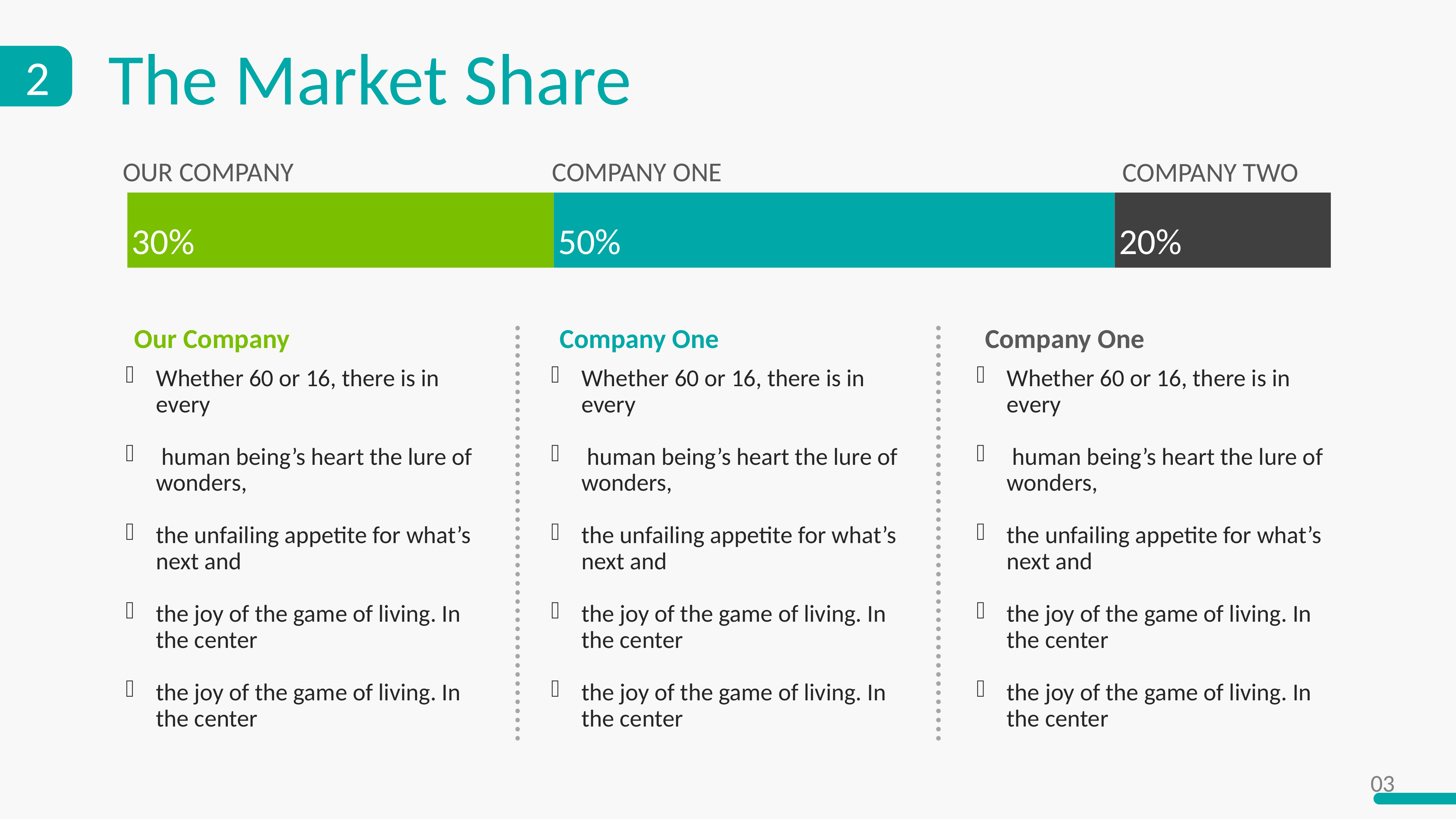

The Market Share
2

COMPANY ONE
OUR COMPANY
COMPANY TWO

30%

50%

20%
Our Company
Whether 60 or 16, there is in every

 human being’s heart the lure of wonders,

the unfailing appetite for what’s next and

the joy of the game of living. In the center

the joy of the game of living. In the center
Company One
Whether 60 or 16, there is in every

 human being’s heart the lure of wonders,

the unfailing appetite for what’s next and

the joy of the game of living. In the center

the joy of the game of living. In the center
Company One
Whether 60 or 16, there is in every

 human being’s heart the lure of wonders,

the unfailing appetite for what’s next and

the joy of the game of living. In the center

the joy of the game of living. In the center

03